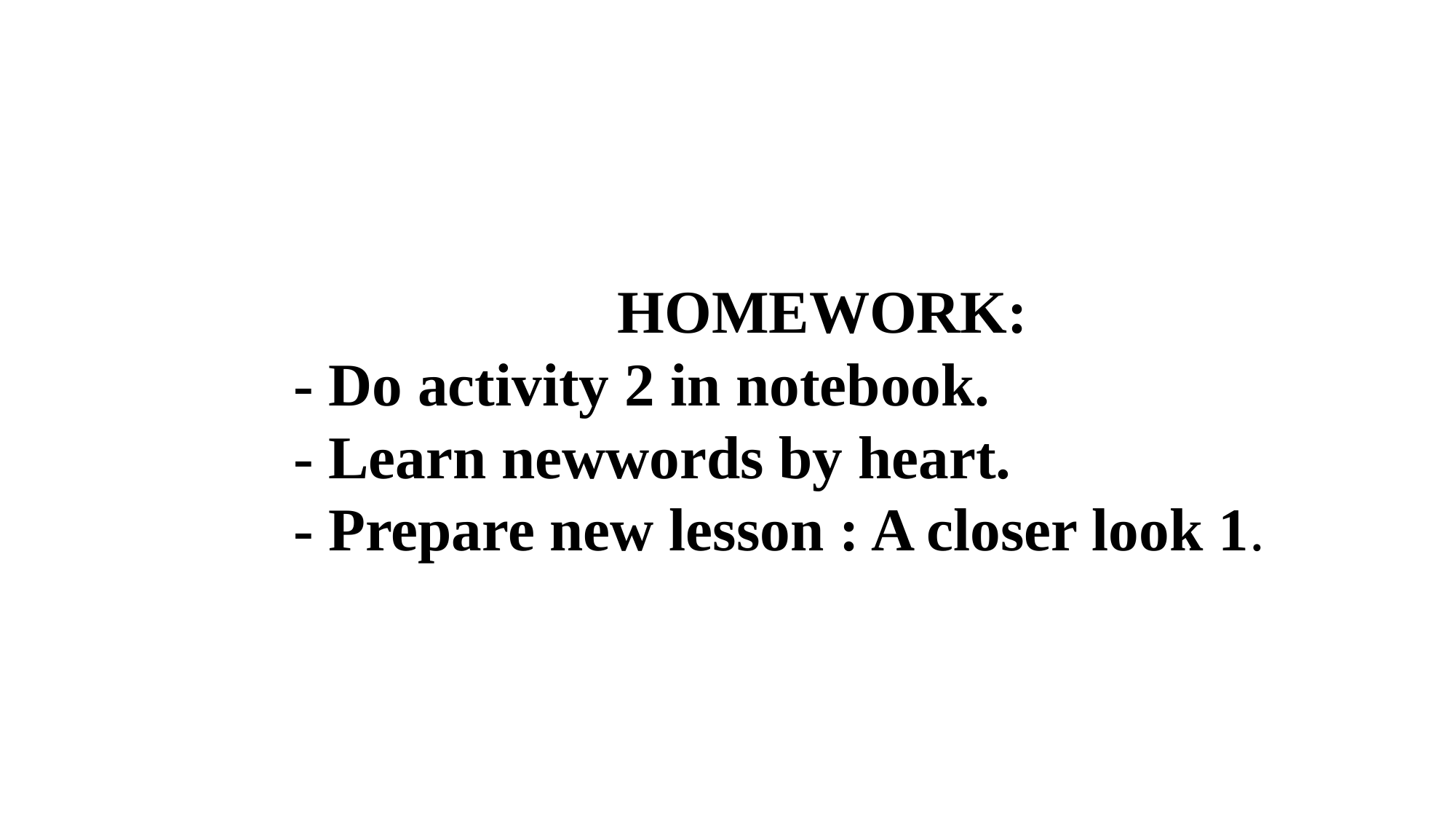

HOMEWORK:
- Do activity 2 in notebook.
- Learn newwords by heart.
- Prepare new lesson : A closer look 1.